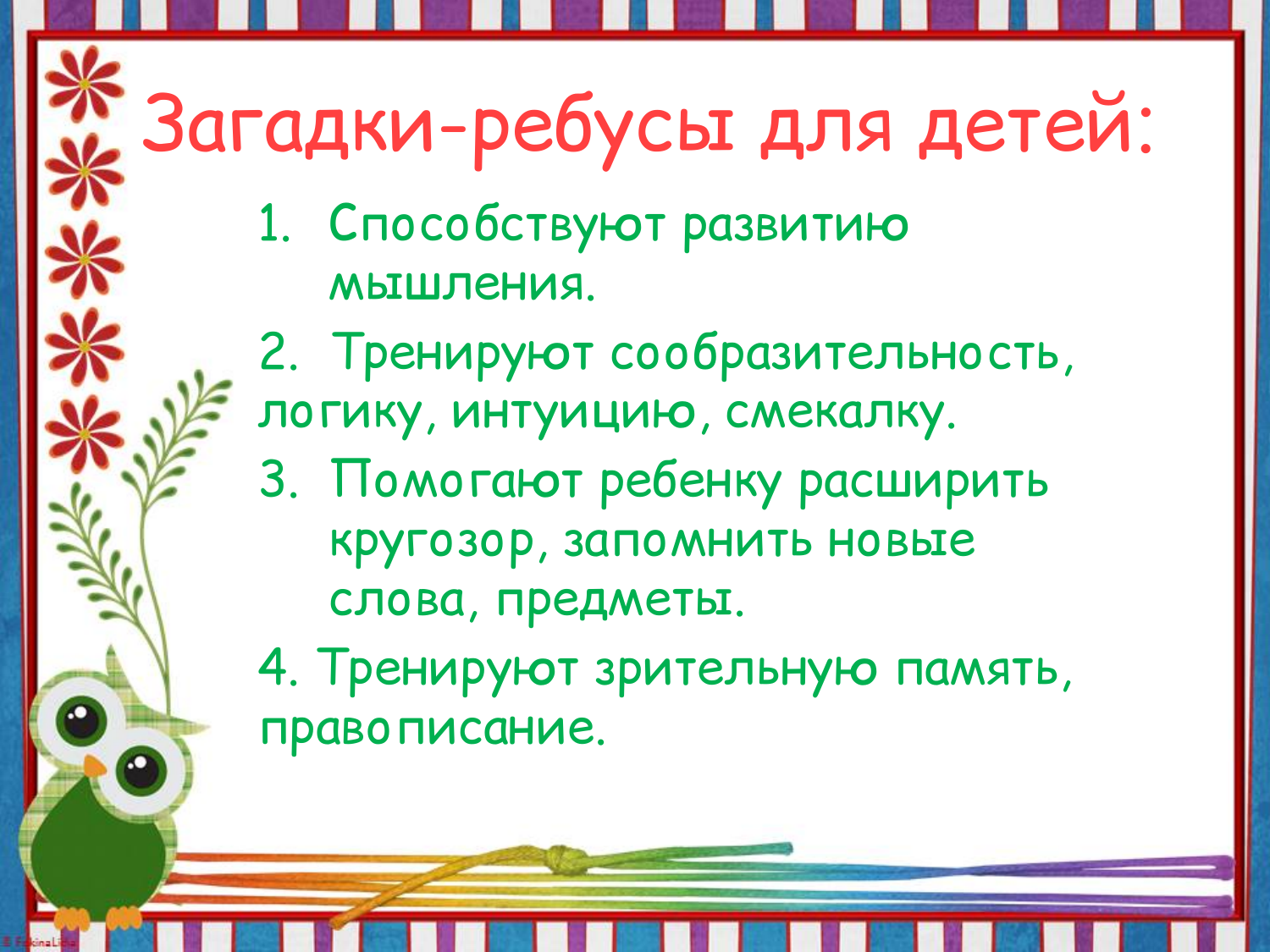

# Загадки-ребусы для детей:
Способствуют развитию мышления.
2.  Тренируют сообразительность, логику, интуицию, смекалку.
Помогают ребенку расширить кругозор, запомнить новые слова, предметы.
4. Тренируют зрительную память, правописание.